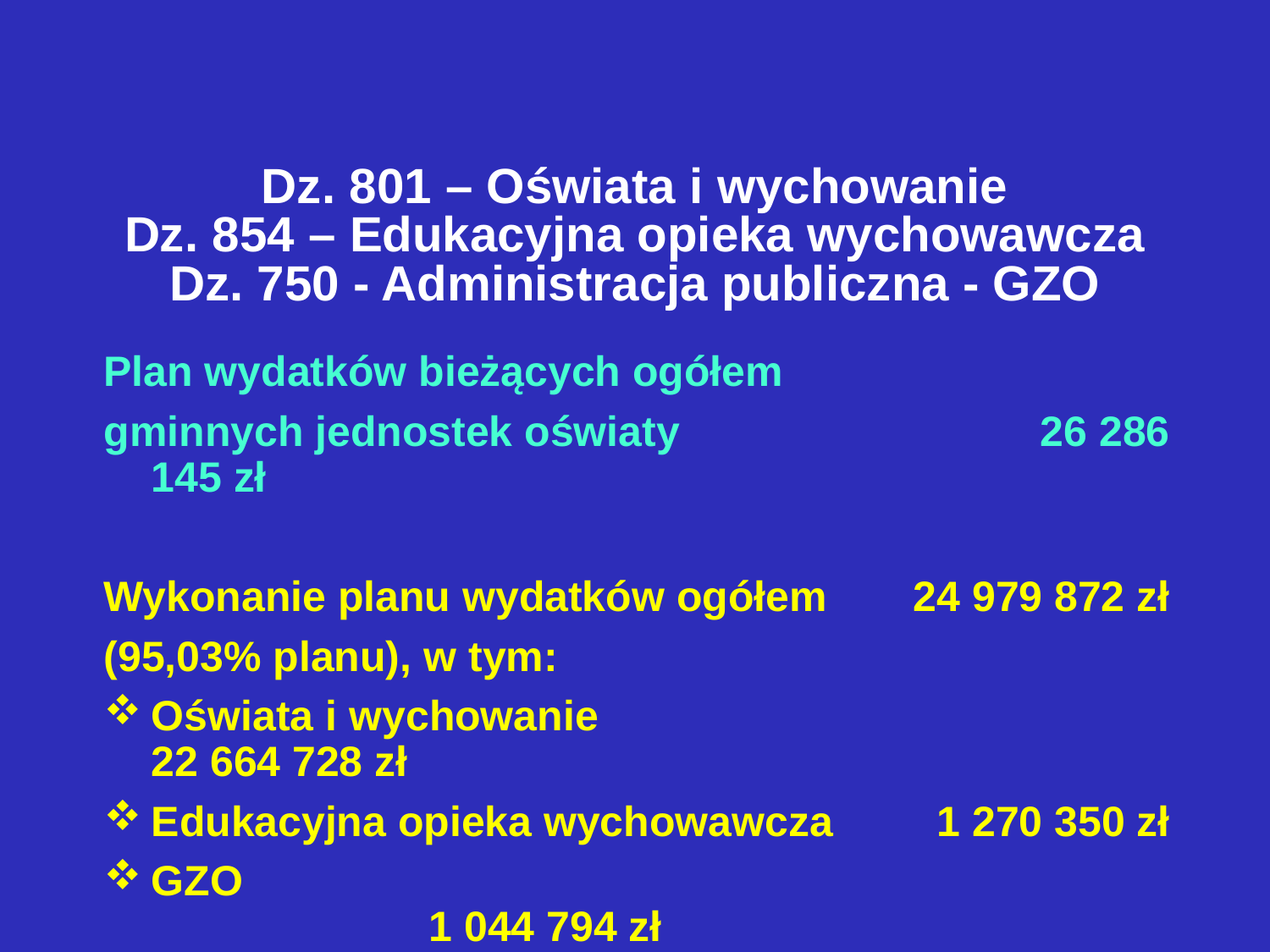

# Dz. 801 – Oświata i wychowanie Dz. 854 – Edukacyjna opieka wychowawcza Dz. 750 - Administracja publiczna - GZO
Plan wydatków bieżących ogółem
gminnych jednostek oświaty			26 286 145 zł

Wykonanie planu wydatków ogółem	24 979 872 zł
(95,03% planu), w tym:
Oświata i wychowanie					22 664 728 zł
Edukacyjna opieka wychowawcza	  1 270 350 zł
GZO										  1 044 794 zł